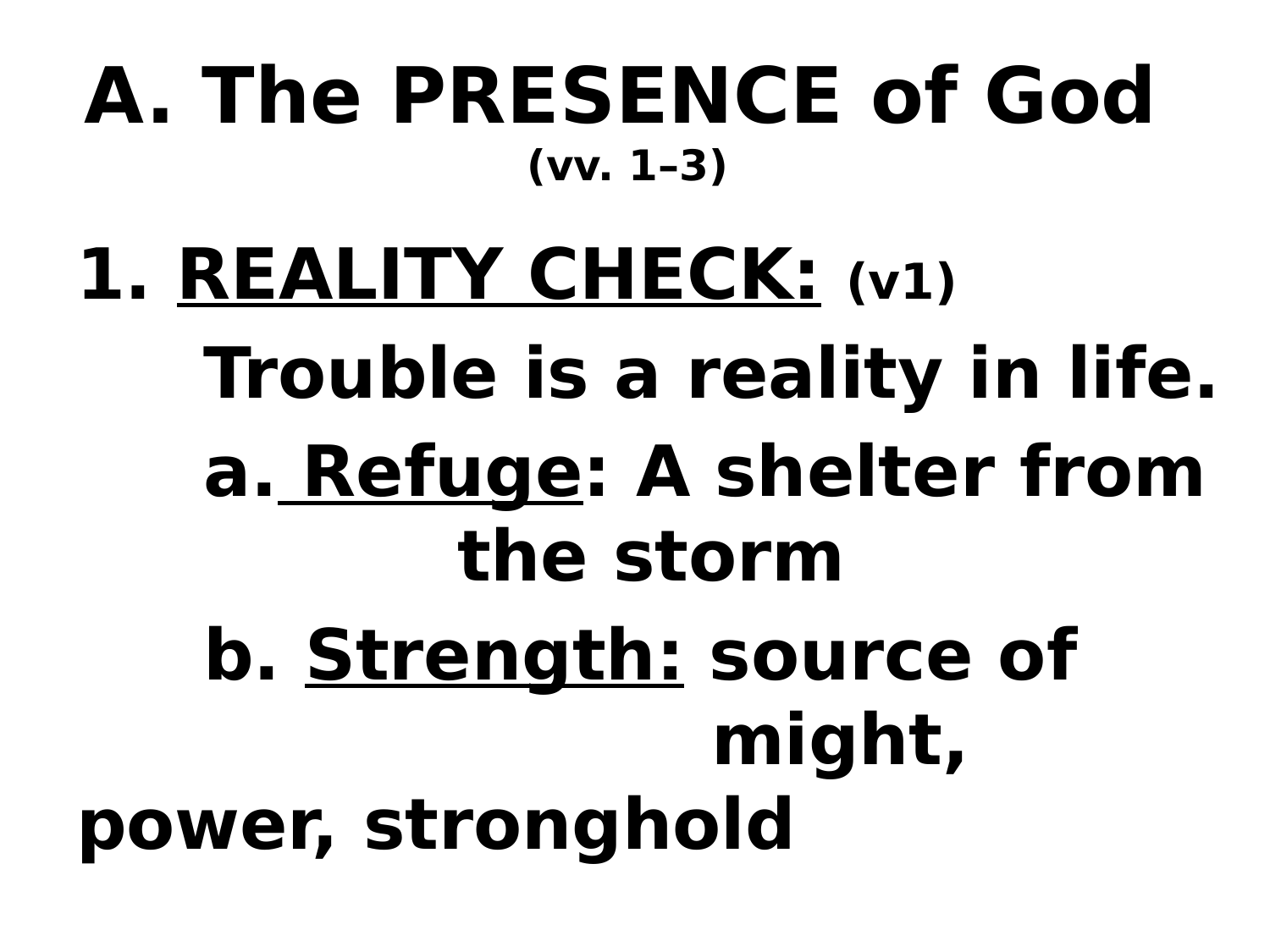

# A. The PRESENCE of God (vv. 1–3)
1. REALITY CHECK: (v1)
	Trouble is a reality in life.
	a. Refuge: A shelter from 	  		the storm
	b. Strength: source of 						might, power, stronghold